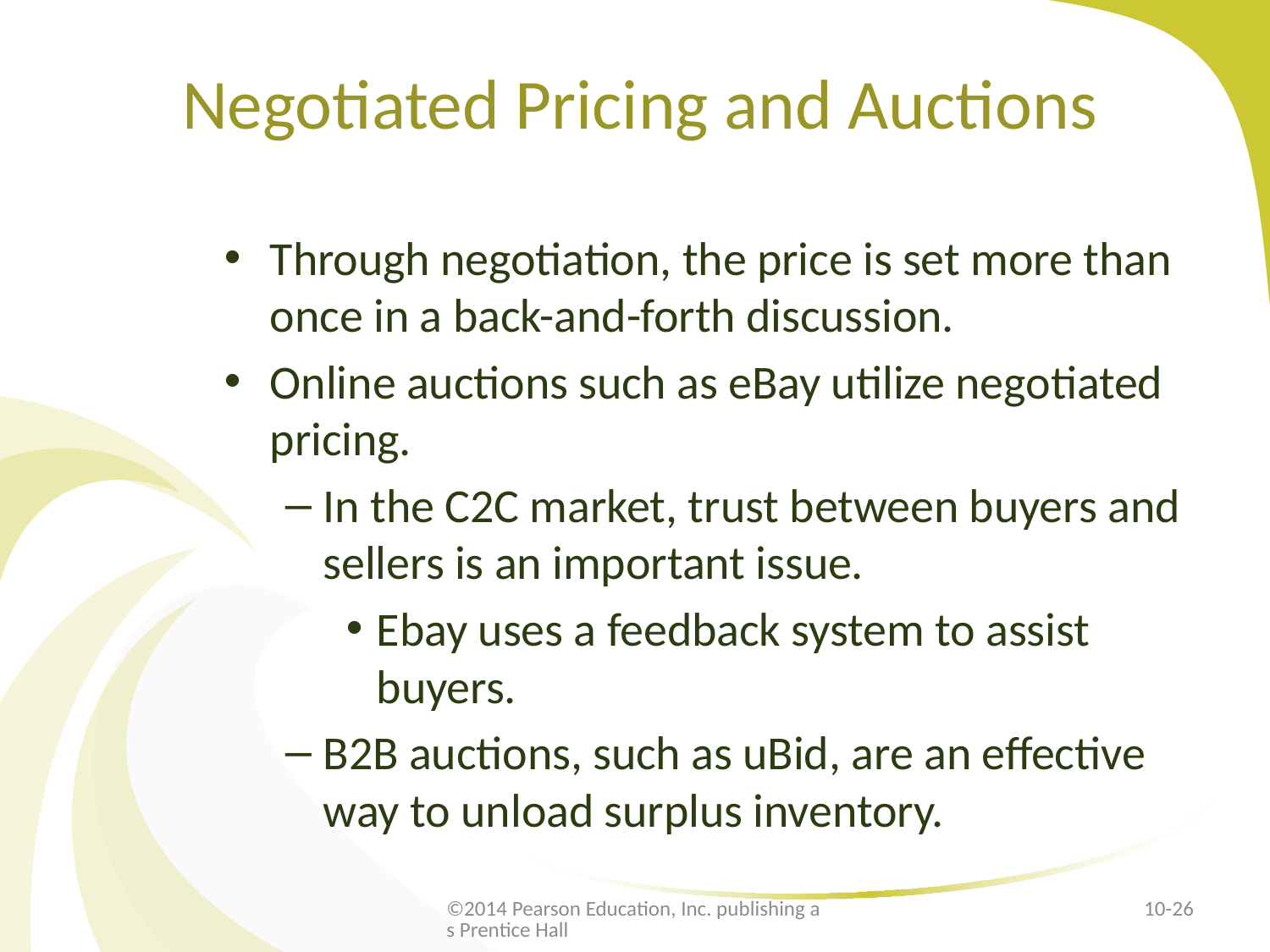

# Negotiated Pricing and Auctions
Through negotiation, the price is set more than once in a back-and-forth discussion.
Online auctions such as eBay utilize negotiated pricing.
In the C2C market, trust between buyers and sellers is an important issue.
Ebay uses a feedback system to assist buyers.
B2B auctions, such as uBid, are an effective way to unload surplus inventory.
©2014 Pearson Education, Inc. publishing as Prentice Hall
10-26